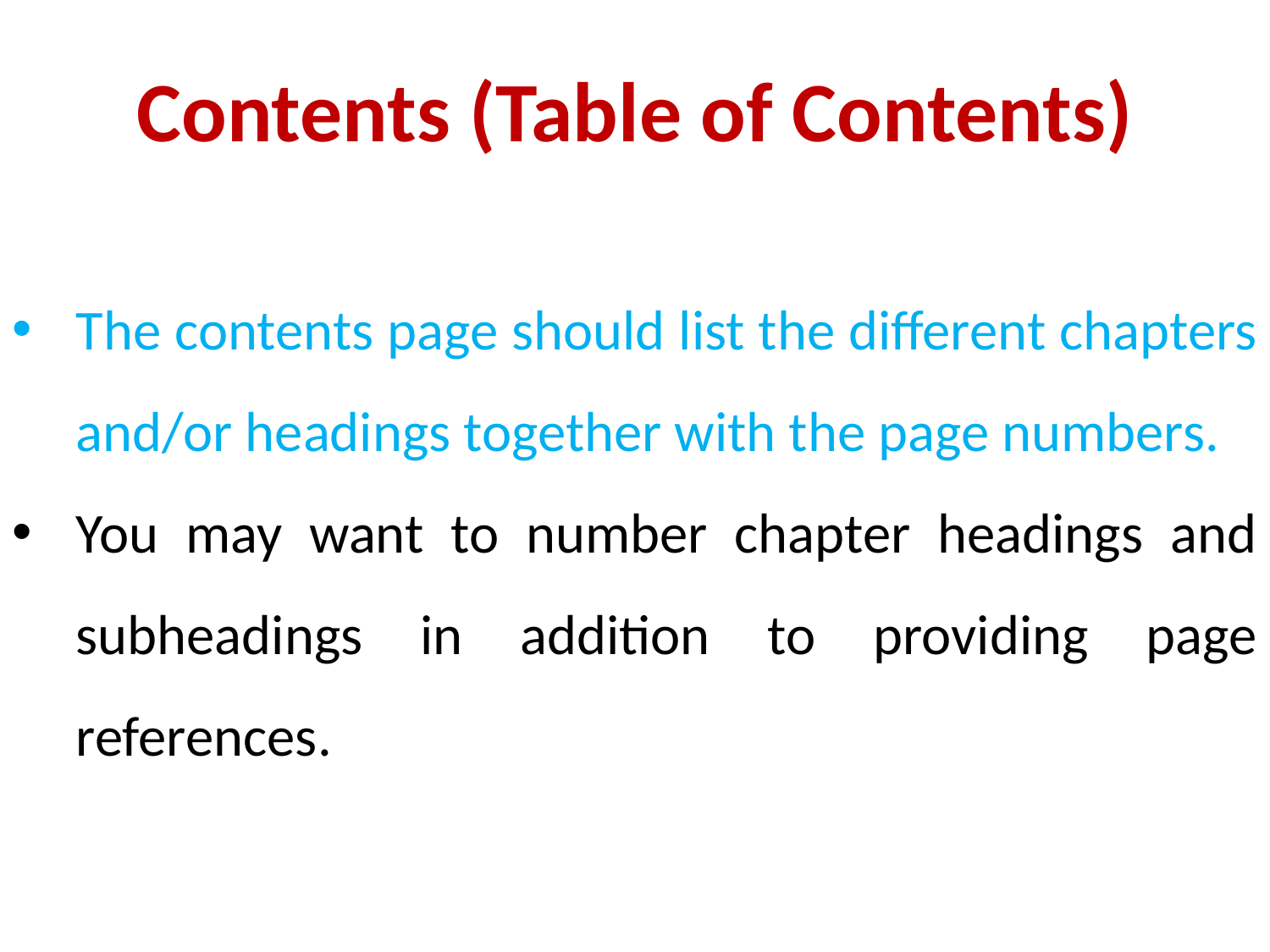

Contents (Table of Contents)

The contents page should list the different chapters and/or headings together with the page numbers.
You may want to number chapter headings and subheadings in addition to providing page references.